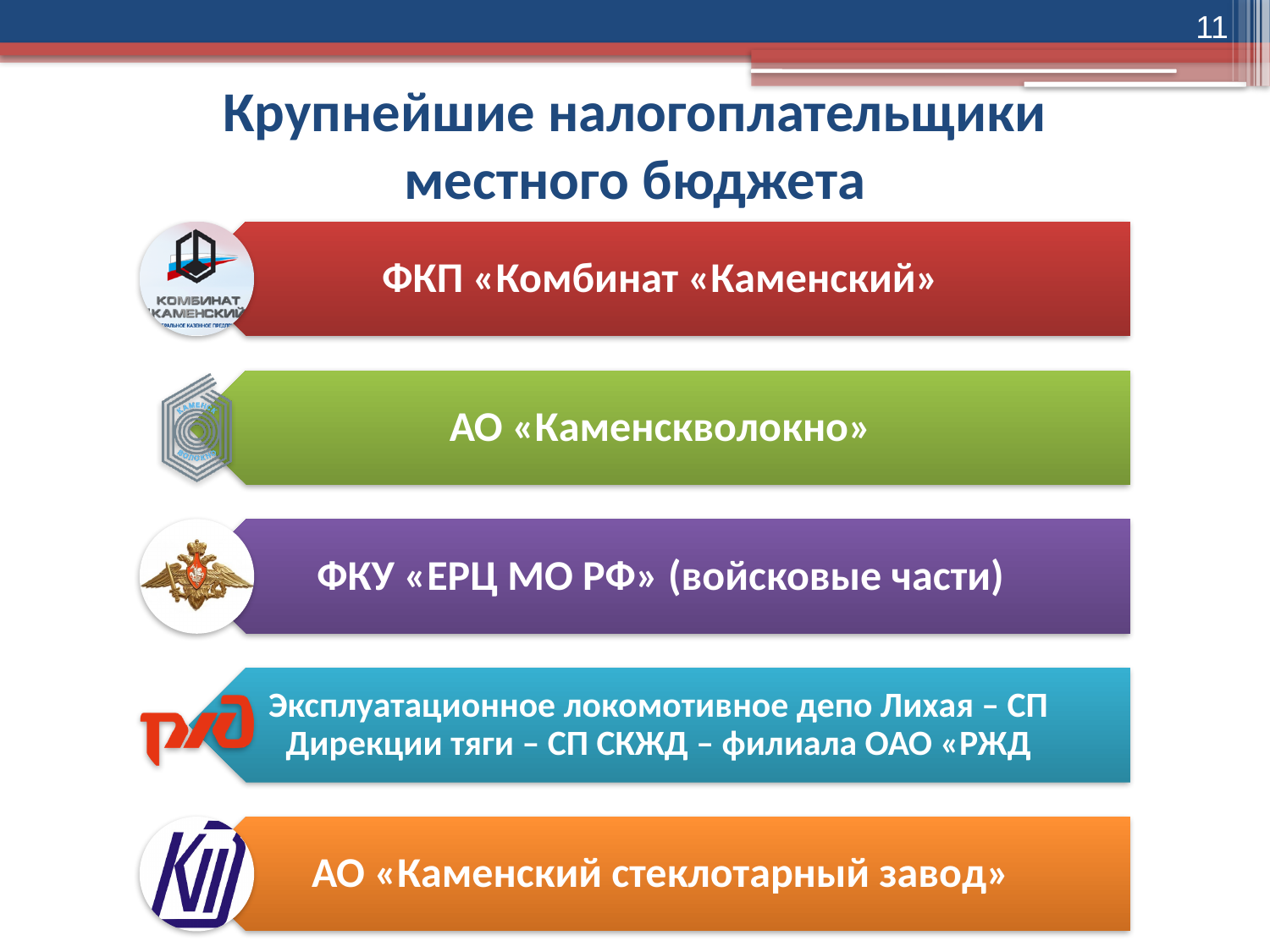

11
# Крупнейшие налогоплательщики местного бюджета
ФКП «Комбинат «Каменский»
АО «Каменскволокно»
ФКУ «ЕРЦ МО РФ» (войсковые части)
Эксплуатационное локомотивное депо Лихая – СП Дирекции тяги – СП СКЖД – филиала ОАО «РЖД
АО «Каменский стеклотарный завод»